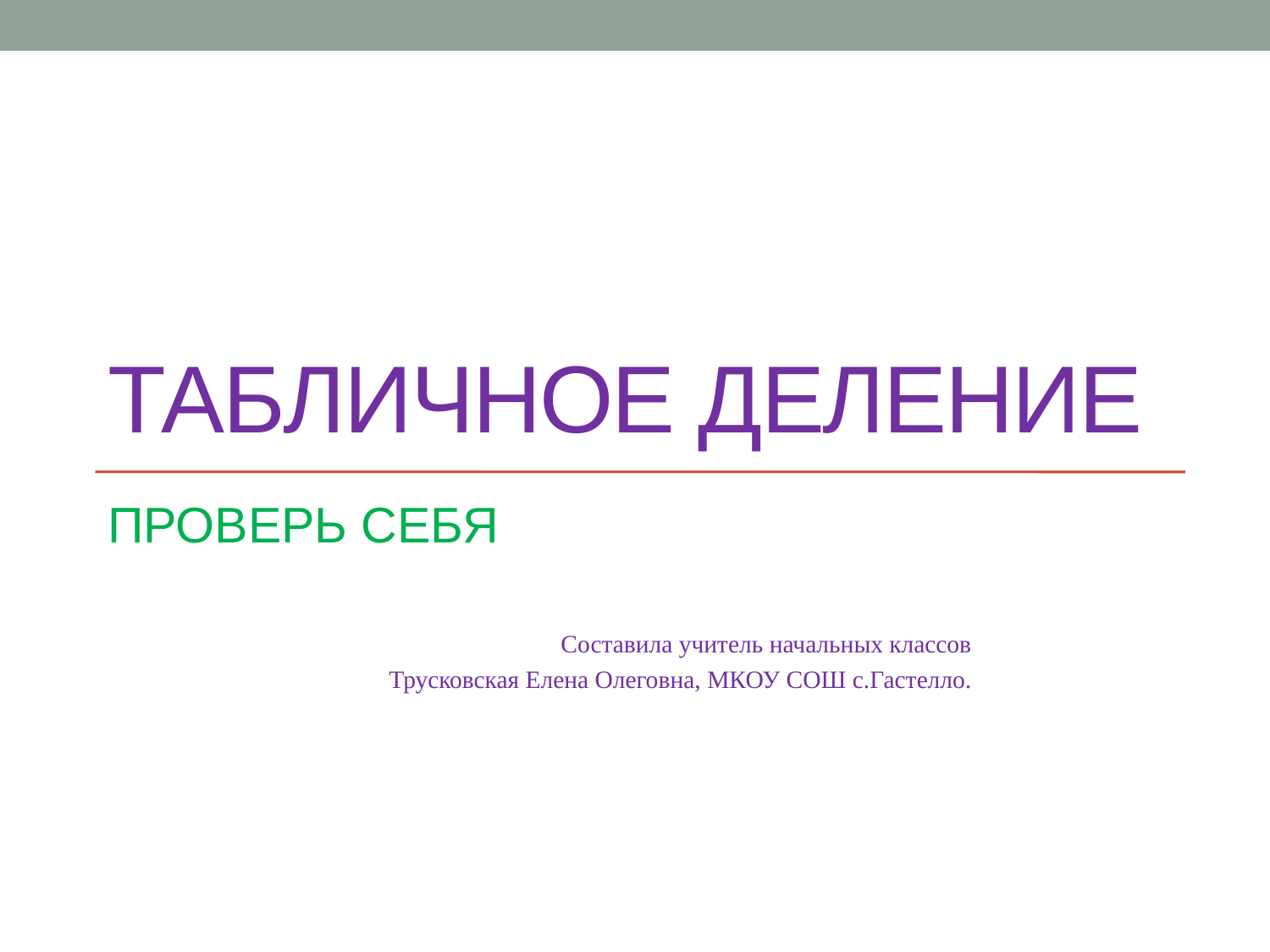

# ТАБЛИЧНОЕ ДЕЛЕНИЕ
ПРОВЕРЬ СЕБЯ

Составила учитель начальных классов
 Трусковская Елена Олеговна, МКОУ СОШ с.Гастелло.